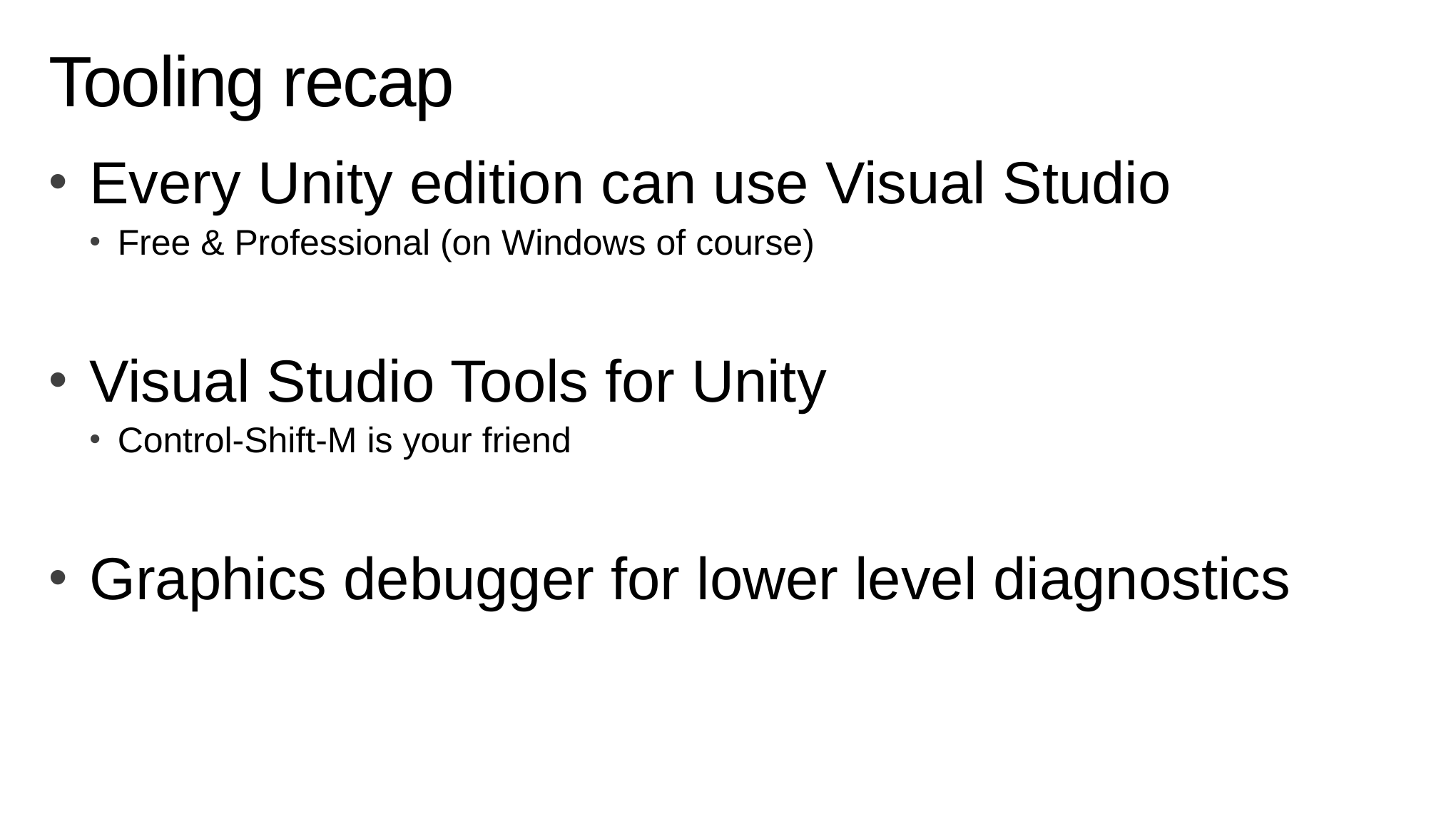

# Tooling recap
Every Unity edition can use Visual Studio
Free & Professional (on Windows of course)

Visual Studio Tools for Unity
Control-Shift-M is your friend

Graphics debugger for lower level diagnostics